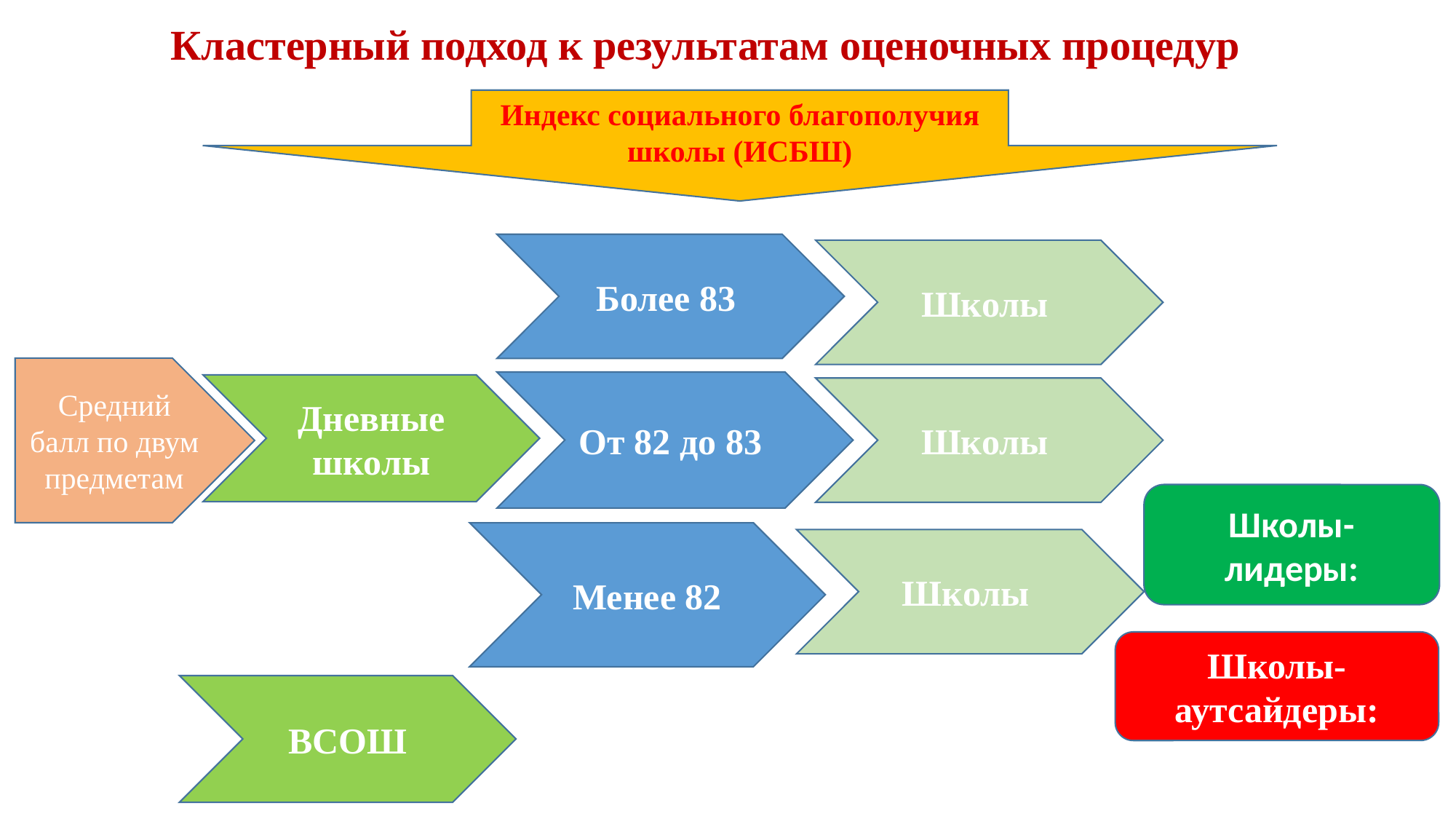

Кластерный подход к результатам оценочных процедур
Индекс социального благополучия школы (ИСБШ)
Более 83
Школы
Средний балл по двум предметам
От 82 до 83
Дневные школы
Школы
Школы- лидеры:
Менее 82
Школы
Школы- аутсайдеры:
ВСОШ